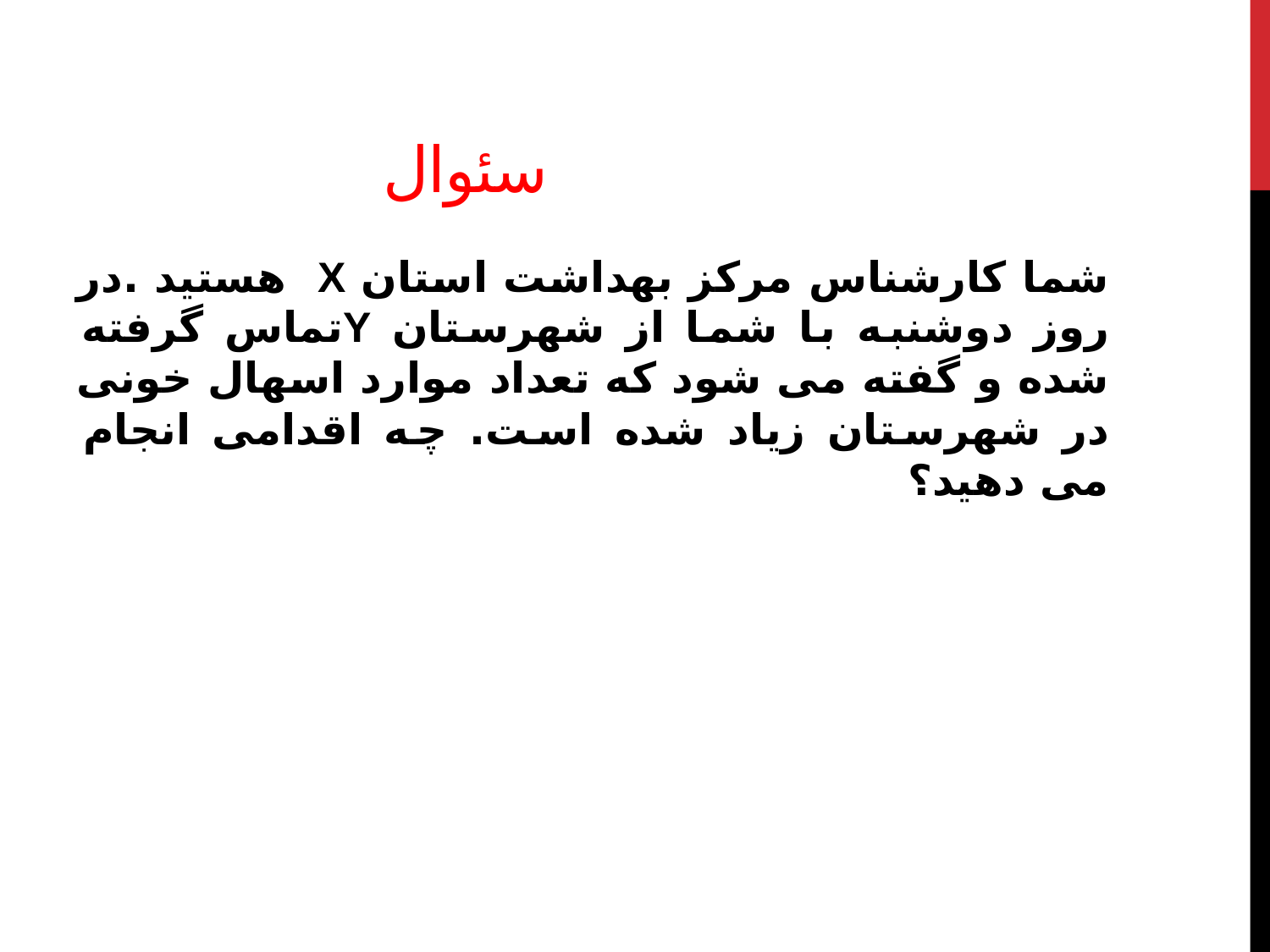

# سئوال
شما کارشناس مرکز بهداشت استان X  هستید .در روز دوشنبه با شما از شهرستان Yتماس گرفته شده و گفته می شود که تعداد موارد اسهال خونی در شهرستان زیاد شده است. چه اقدامی انجام می دهید؟